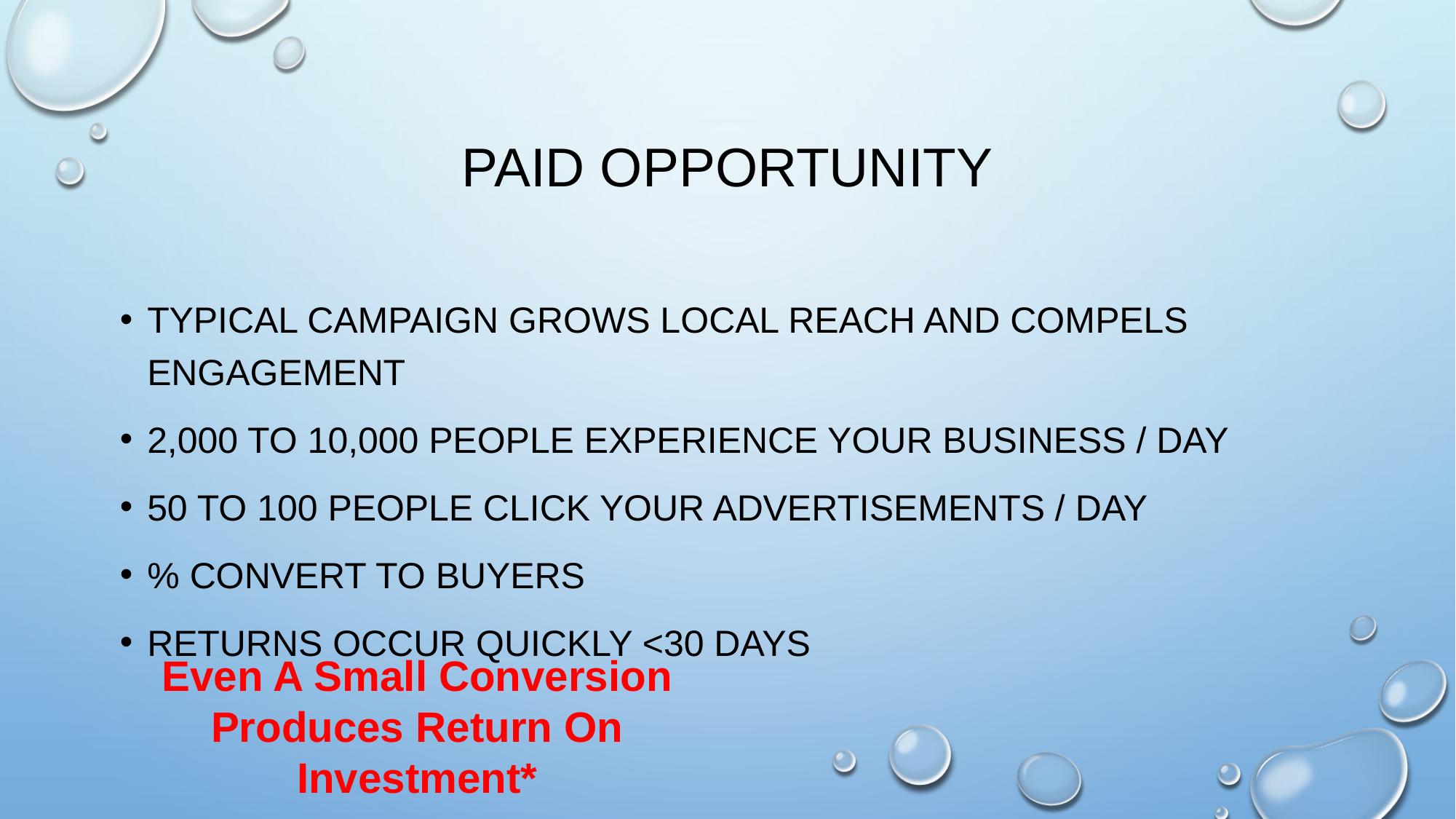

# Paid opportunity
Typical campaign grows local reach And Compels Engagement
2,000 to 10,000 people experience your business / Day
50 to 100 people click your advertisements / Day
% Convert to Buyers
Returns occur quickly <30 days
Even A Small Conversion Produces Return On Investment*